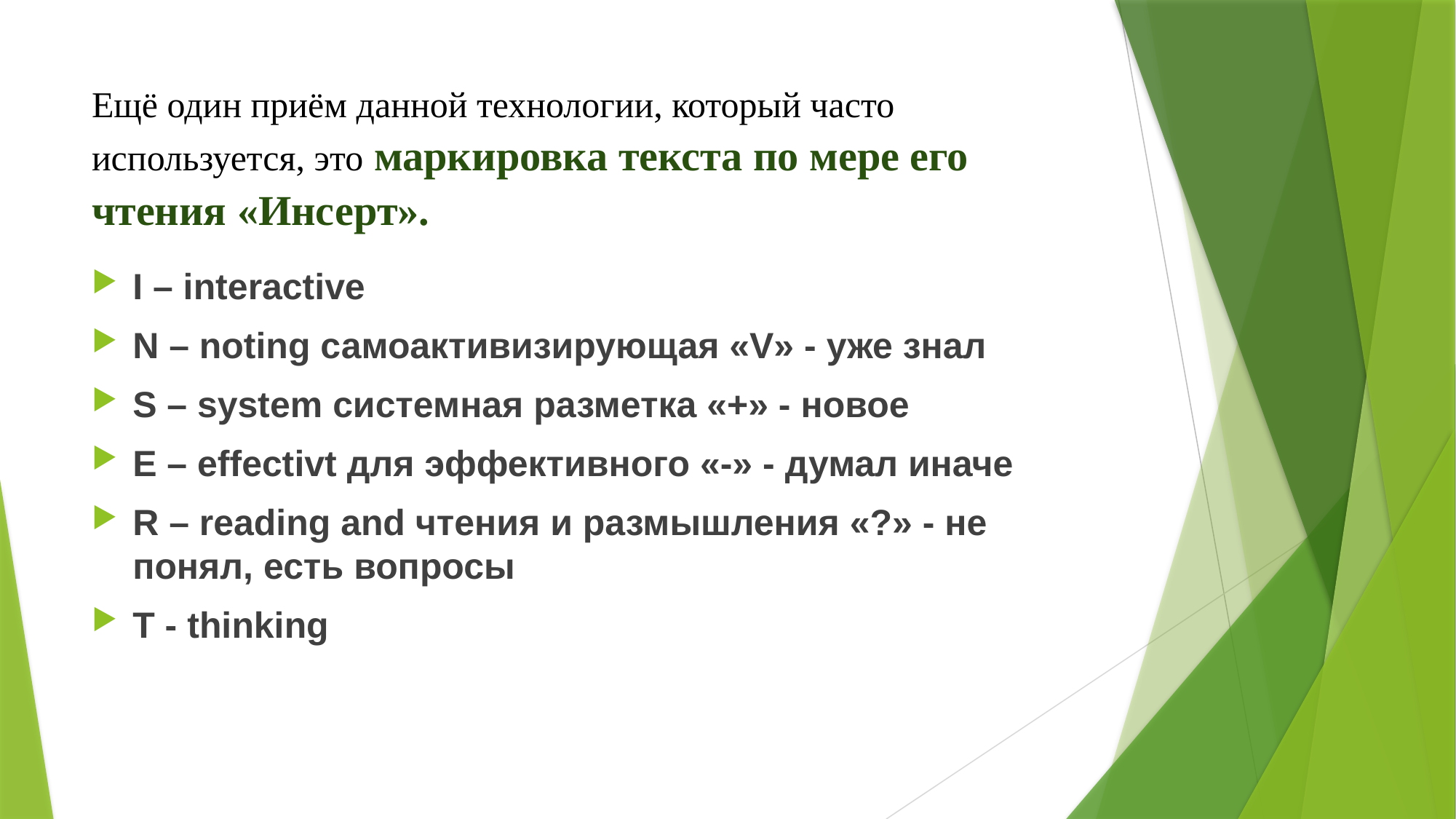

# Ещё один приём данной технологии, который часто используется, это маркировка текста по мере его чтения «Инсерт».
I – interactive
N – noting самоактивизирующая «V» - уже знал
S – system системная разметка «+» - новое
E – effectivt для эффективного «-» - думал иначе
R – reading and чтения и размышления «?» - не понял, есть вопросы
T - thinking